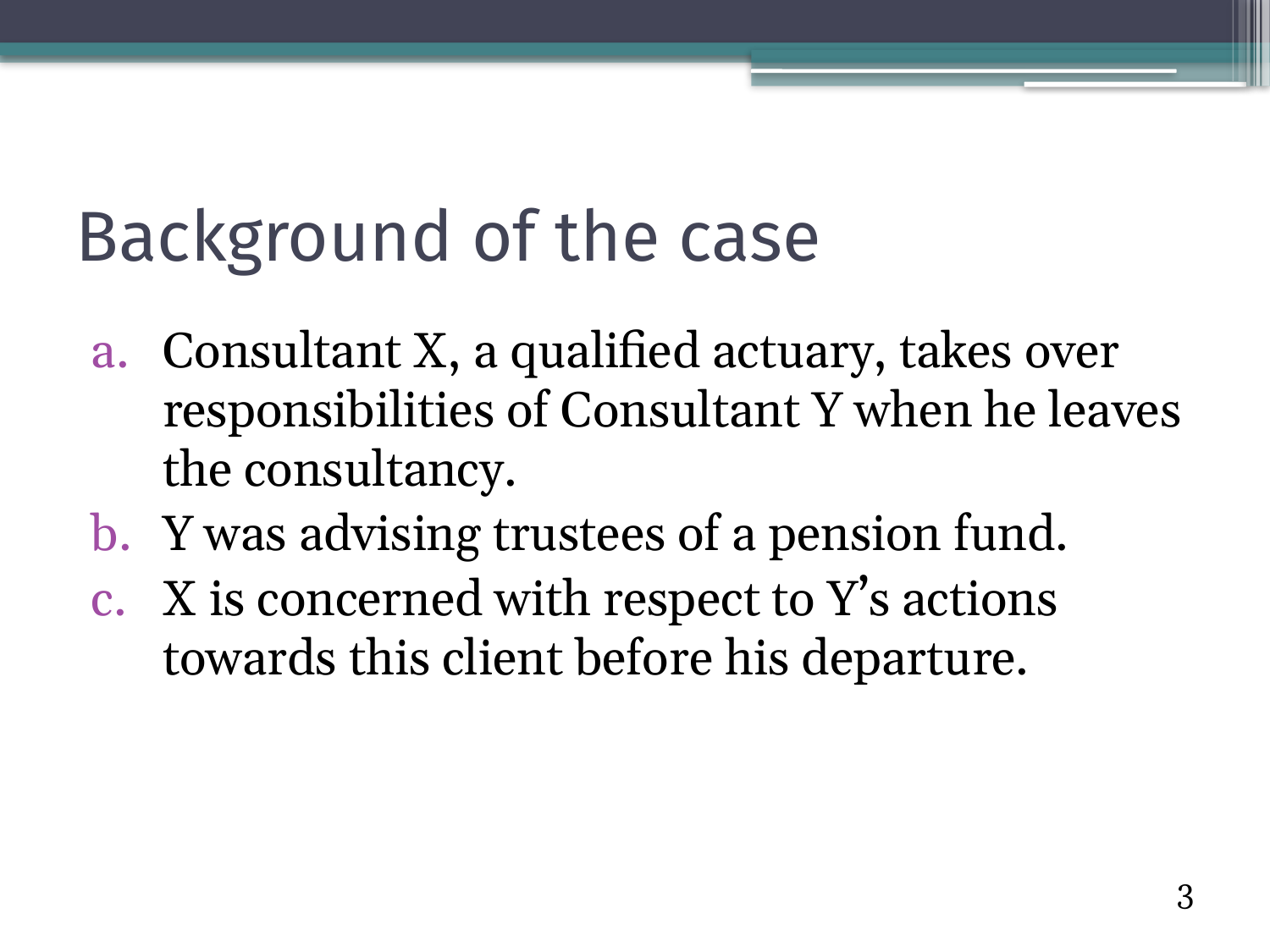

# Background of the case
Consultant X, a qualified actuary, takes over responsibilities of Consultant Y when he leaves the consultancy.
Y was advising trustees of a pension fund.
X is concerned with respect to Y’s actions towards this client before his departure.
3